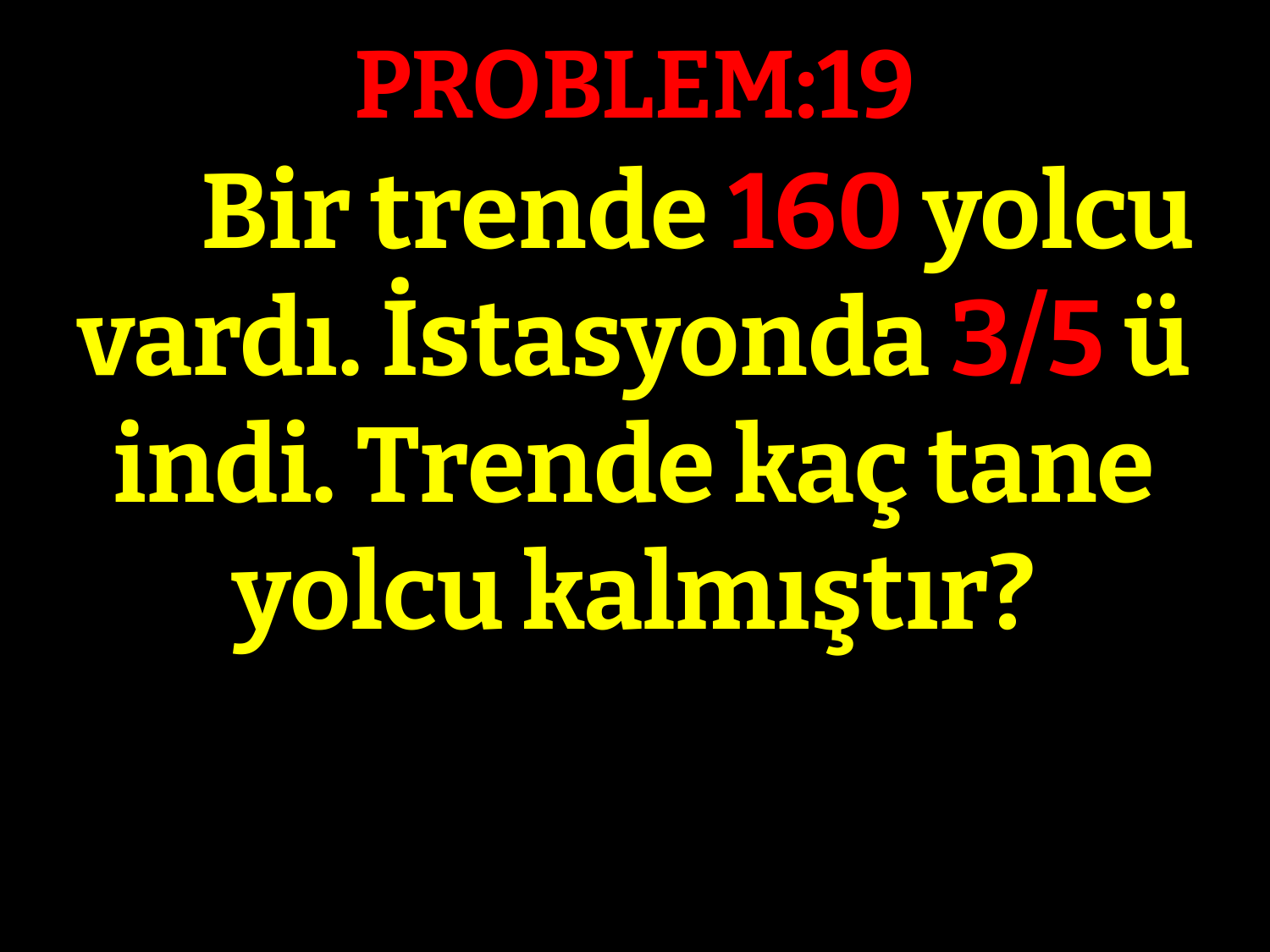

PROBLEM:19
 	Bir trende 160 yolcu vardı. İstasyonda 3/5 ü indi. Trende kaç tane yolcu kalmıştır?
#